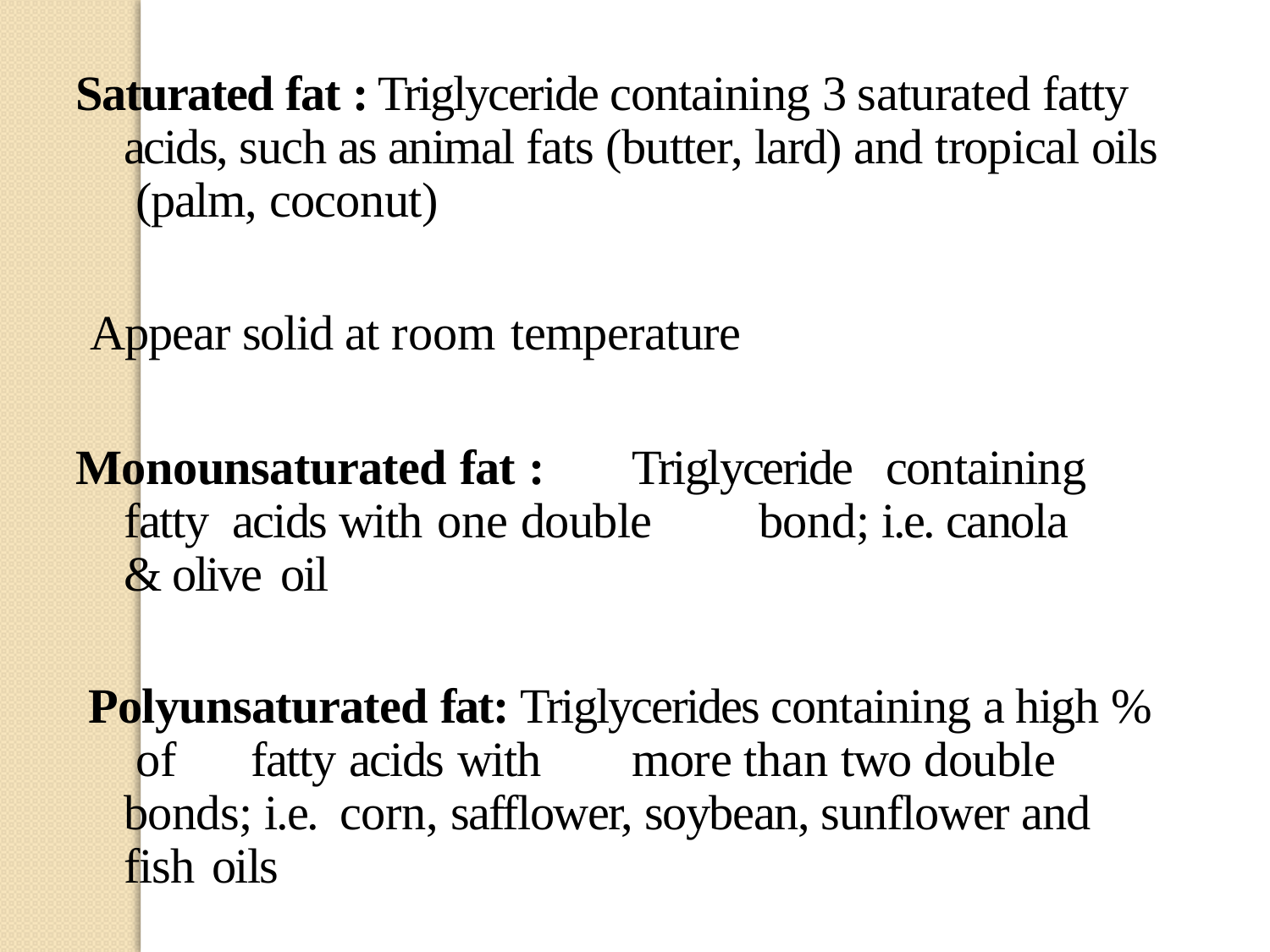

Saturated fat : Triglyceride containing 3 saturated fatty  acids, such as animal fats (butter, lard) and tropical oils  (palm, coconut)

Appear solid at room temperature

Monounsaturated fat :	Triglyceride	containing fatty  acids with one double	bond; i.e. canola & olive oil

Polyunsaturated fat: Triglycerides containing a high %  of	fatty acids with	more than two double bonds; i.e.  corn, safflower, soybean, sunflower and fish oils

Appear liquid at room temperature